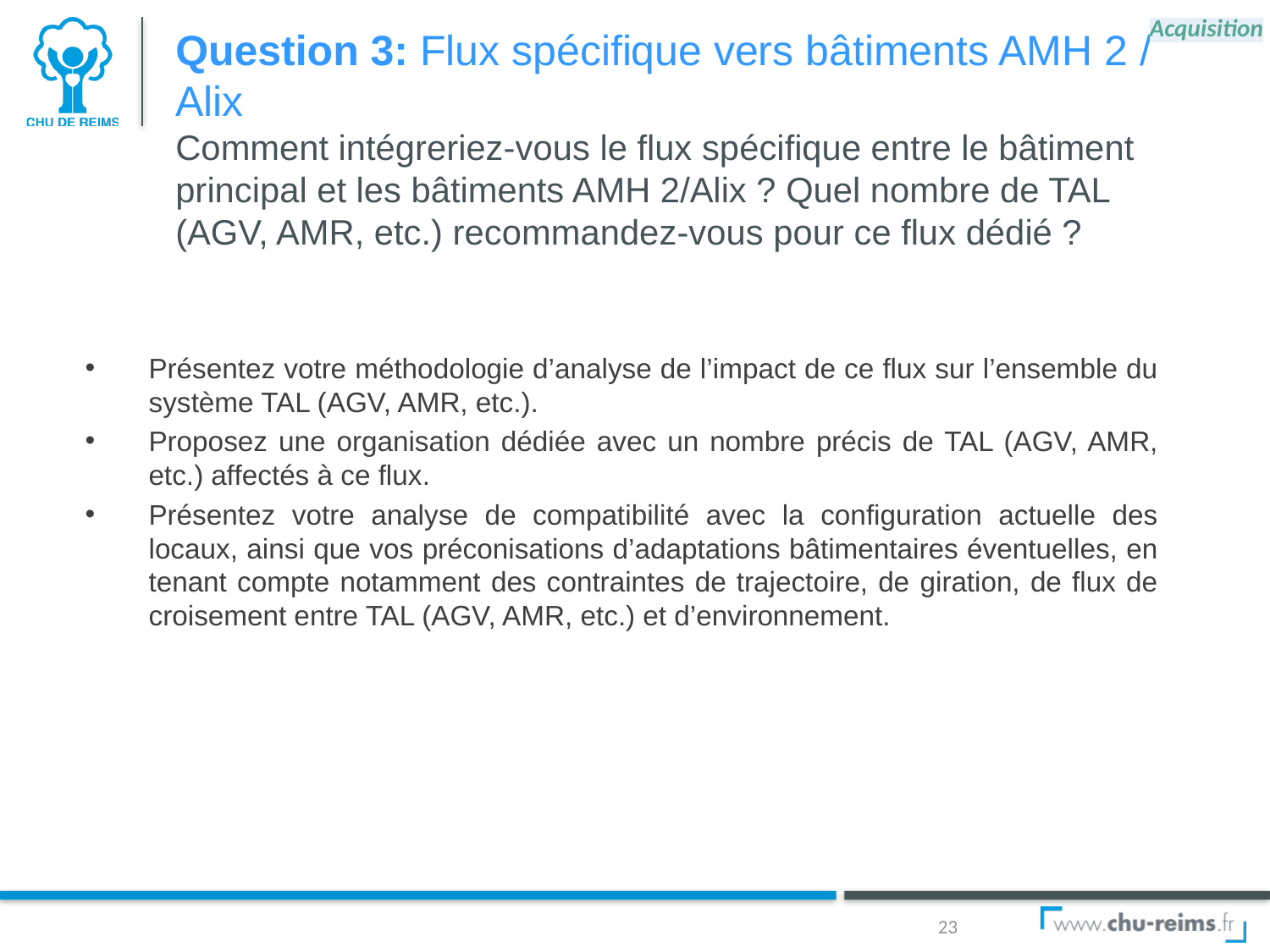

Acquisition
# Question 3: Flux spécifique vers bâtiments AMH 2 / Alix Comment intégreriez-vous le flux spécifique entre le bâtiment principal et les bâtiments AMH 2/Alix ? Quel nombre de TAL (AGV, AMR, etc.) recommandez-vous pour ce flux dédié ?
Présentez votre méthodologie d’analyse de l’impact de ce flux sur l’ensemble du système TAL (AGV, AMR, etc.).
Proposez une organisation dédiée avec un nombre précis de TAL (AGV, AMR, etc.) affectés à ce flux.
Présentez votre analyse de compatibilité avec la configuration actuelle des locaux, ainsi que vos préconisations d’adaptations bâtimentaires éventuelles, en tenant compte notamment des contraintes de trajectoire, de giration, de flux de croisement entre TAL (AGV, AMR, etc.) et d’environnement.
23